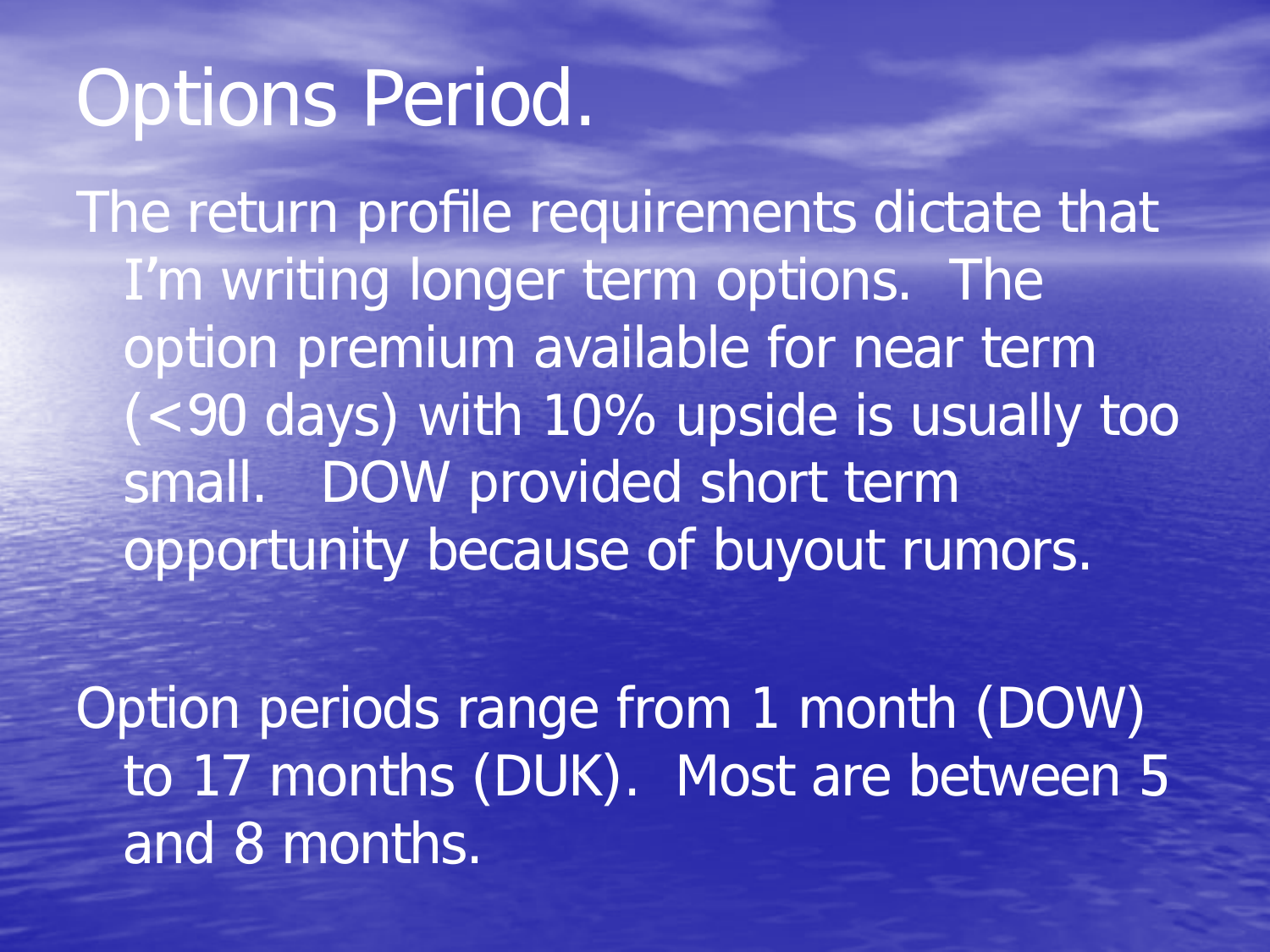

# Options Period.
The return profile requirements dictate that I’m writing longer term options.  The option premium available for near term (<90 days) with 10% upside is usually too small.   DOW provided short term opportunity because of buyout rumors.

Option periods range from 1 month (DOW) to 17 months (DUK).  Most are between 5 and 8 months.